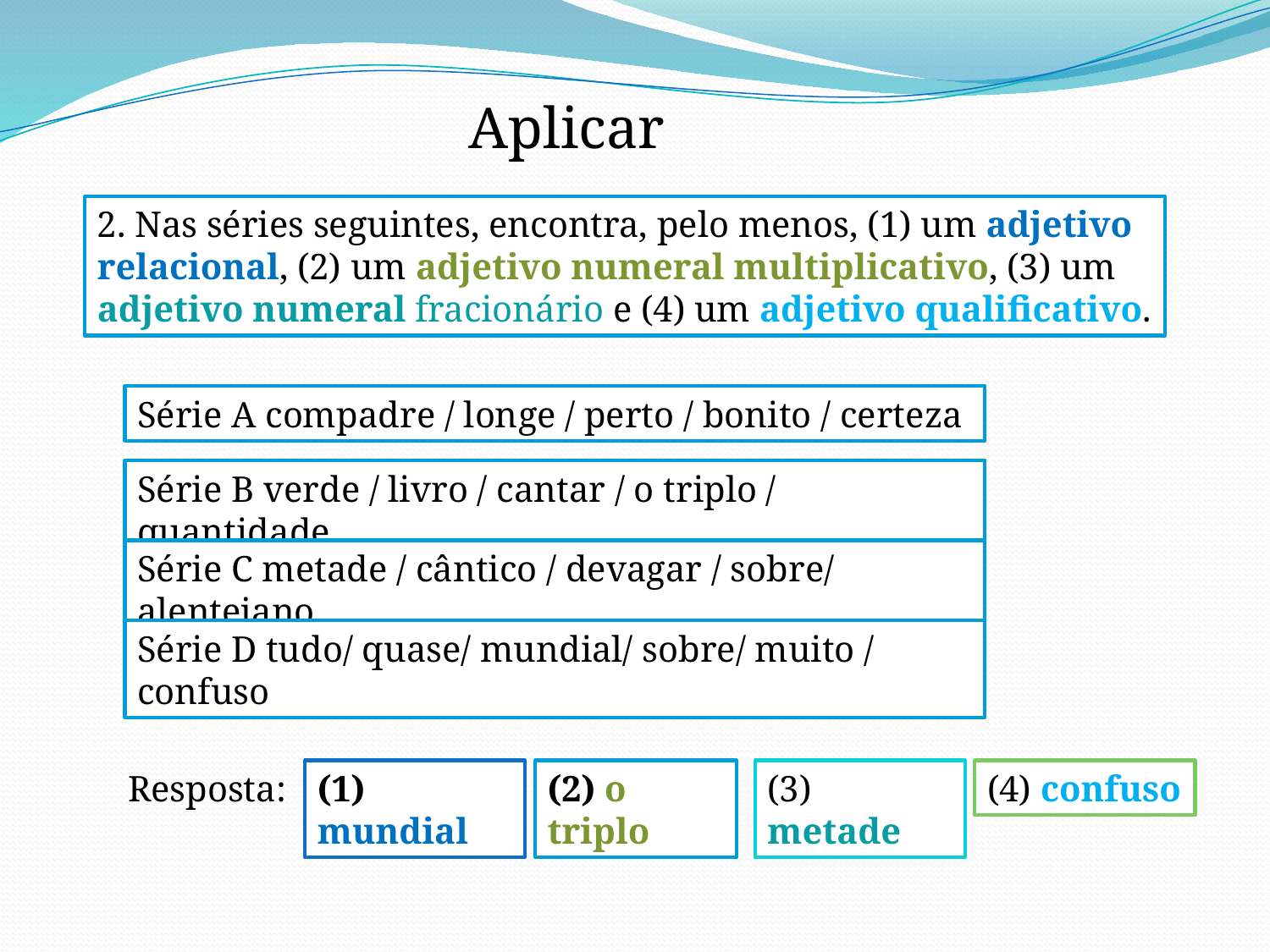

Aplicar
2. Nas séries seguintes, encontra, pelo menos, (1) um adjetivo relacional, (2) um adjetivo numeral multiplicativo, (3) um adjetivo numeral fracionário e (4) um adjetivo qualificativo.
Série A compadre / longe / perto / bonito / certeza
Série B verde / livro / cantar / o triplo / quantidade
Série C metade / cântico / devagar / sobre/ alentejano
Série D tudo/ quase/ mundial/ sobre/ muito / confuso
Resposta:
(1) mundial
(2) o triplo
(3) metade
(4) confuso